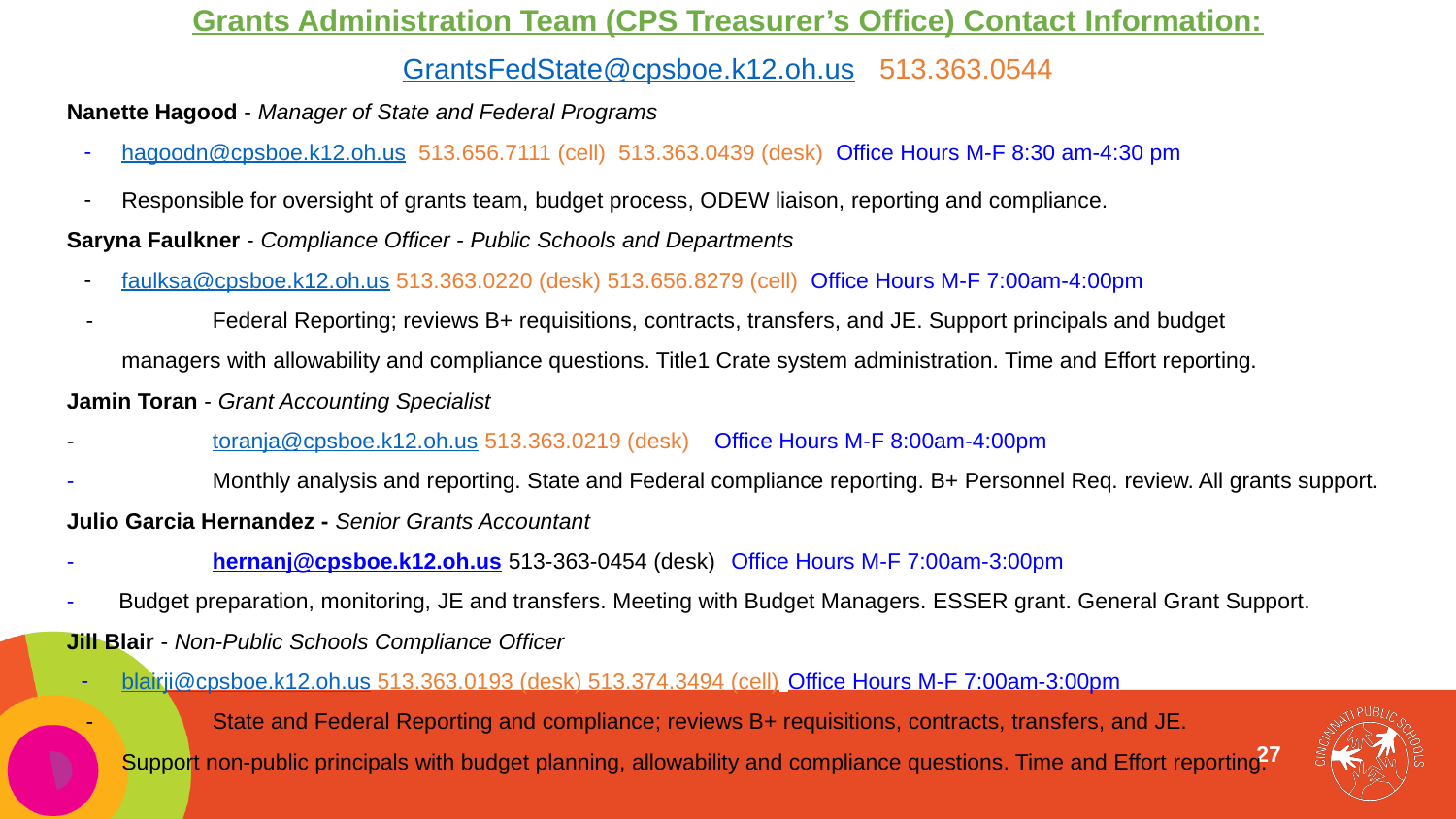

Grants Administration Team (CPS Treasurer’s Office) Contact Information:
GrantsFedState@cpsboe.k12.oh.us   513.363.0544
Nanette Hagood - Manager of State and Federal Programs
hagoodn@cpsboe.k12.oh.us  513.656.7111 (cell)  513.363.0439 (desk)  Office Hours M-F 8:30 am-4:30 pm

Responsible for oversight of grants team, budget process, ODEW liaison, reporting and compliance.
Saryna Faulkner - Compliance Officer - Public Schools and Departments
faulksa@cpsboe.k12.oh.us 513.363.0220 (desk) 513.656.8279 (cell)  Office Hours M-F 7:00am-4:00pm
   -	Federal Reporting; reviews B+ requisitions, contracts, transfers, and JE. Support principals and budget
managers with allowability and compliance questions. Title1 Crate system administration. Time and Effort reporting.
Jamin Toran - Grant Accounting Specialist
-	toranja@cpsboe.k12.oh.us 513.363.0219 (desk)    Office Hours M-F 8:00am-4:00pm
-	Monthly analysis and reporting. State and Federal compliance reporting. B+ Personnel Req. review. All grants support.
Julio Garcia Hernandez - Senior Grants Accountant
-	hernanj@cpsboe.k12.oh.us 513-363-0454 (desk)   Office Hours M-F 7:00am-3:00pm
-       Budget preparation, monitoring, JE and transfers. Meeting with Budget Managers. ESSER grant. General Grant Support.
Jill Blair - Non-Public Schools Compliance Officer
blairji@cpsboe.k12.oh.us 513.363.0193 (desk) 513.374.3494 (cell)   Office Hours M-F 7:00am-3:00pm
   -	State and Federal Reporting and compliance; reviews B+ requisitions, contracts, transfers, and JE.
Support non-public principals with budget planning, allowability and compliance questions. Time and Effort reporting.